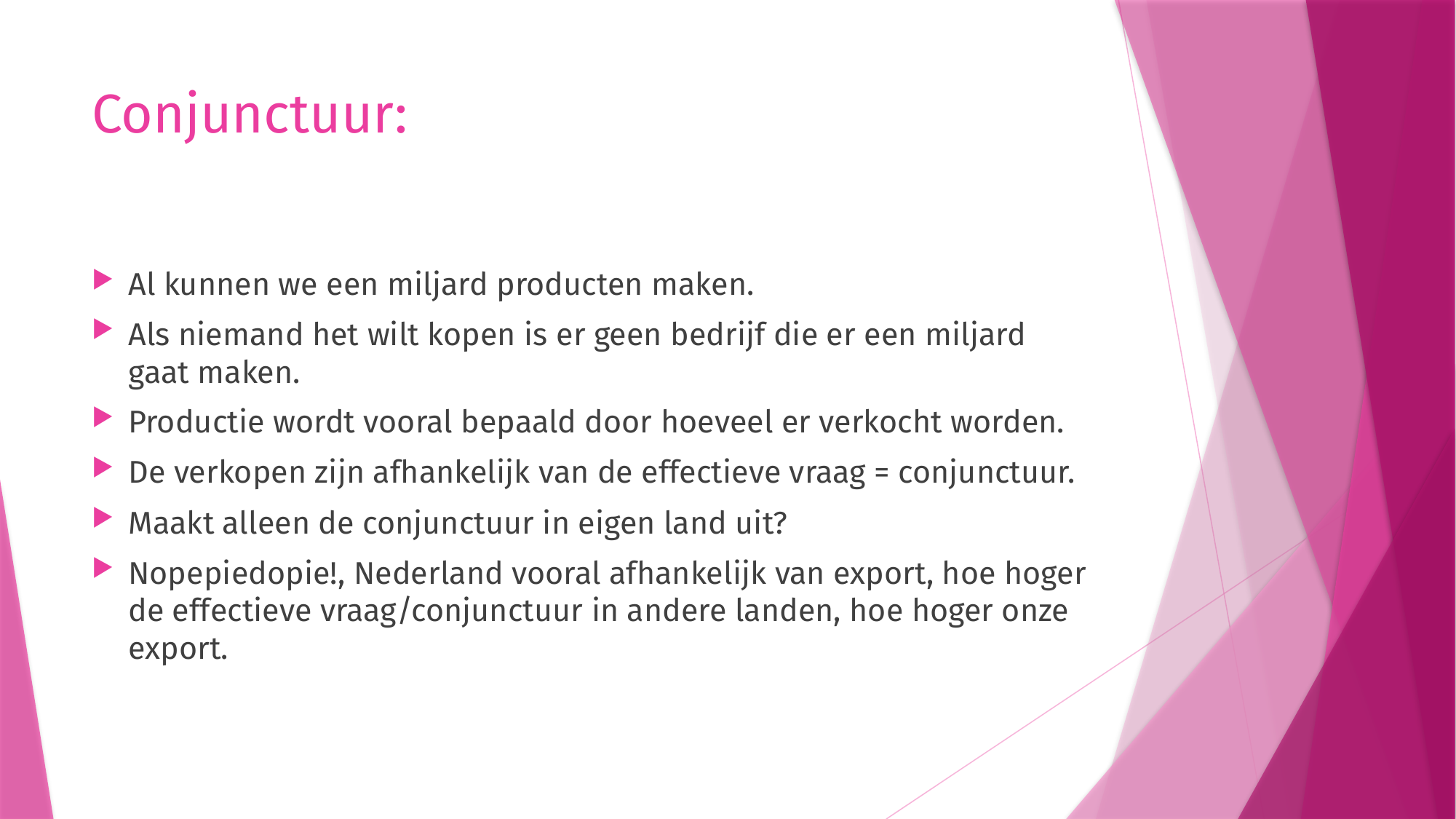

# Conjunctuur:
Al kunnen we een miljard producten maken.
Als niemand het wilt kopen is er geen bedrijf die er een miljard gaat maken.
Productie wordt vooral bepaald door hoeveel er verkocht worden.
De verkopen zijn afhankelijk van de effectieve vraag = conjunctuur.
Maakt alleen de conjunctuur in eigen land uit?
Nopepiedopie!, Nederland vooral afhankelijk van export, hoe hoger de effectieve vraag/conjunctuur in andere landen, hoe hoger onze export.